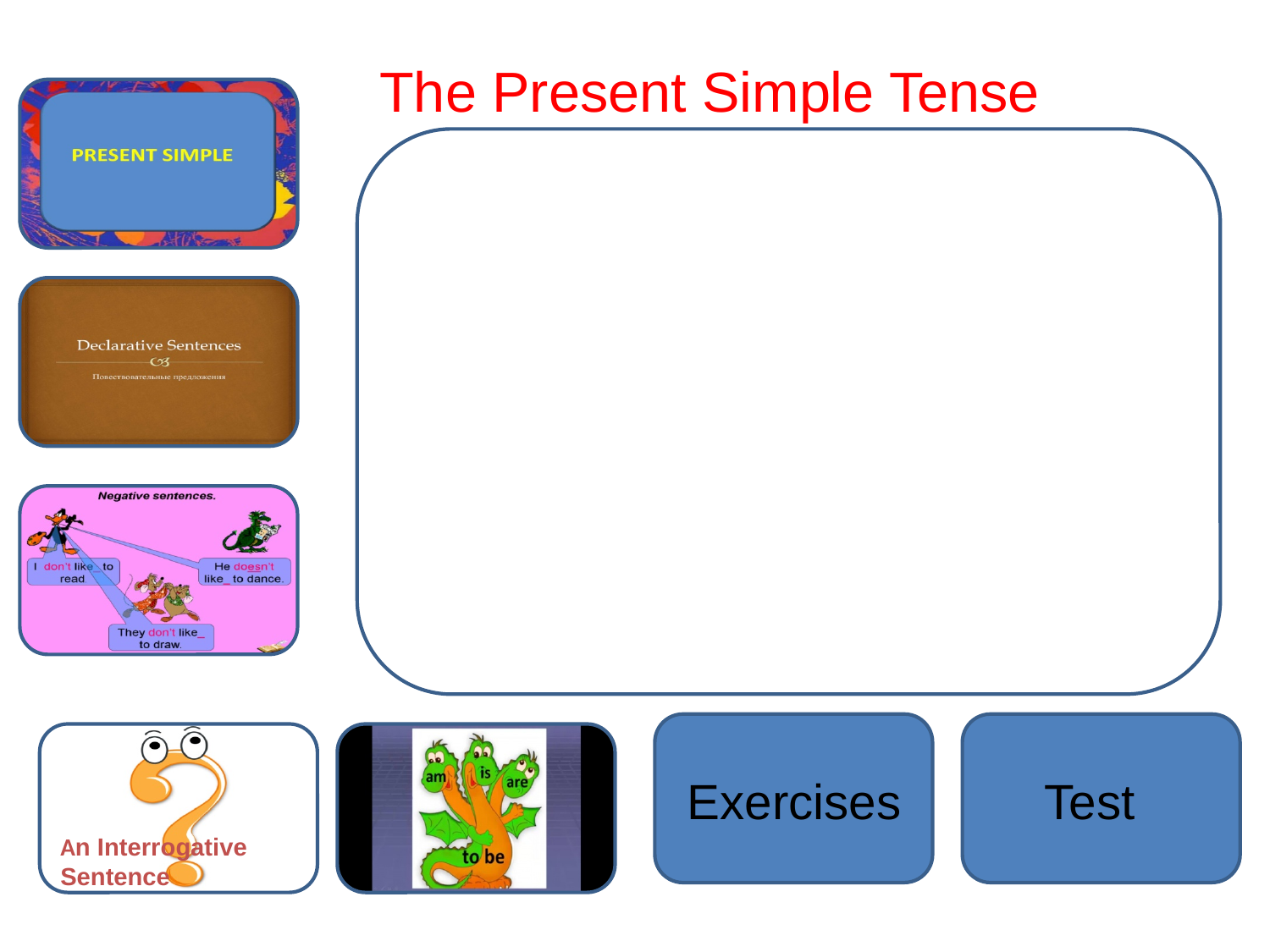

The Present Simple Tense

Аn Interrogative Sentence

Exercises
Test